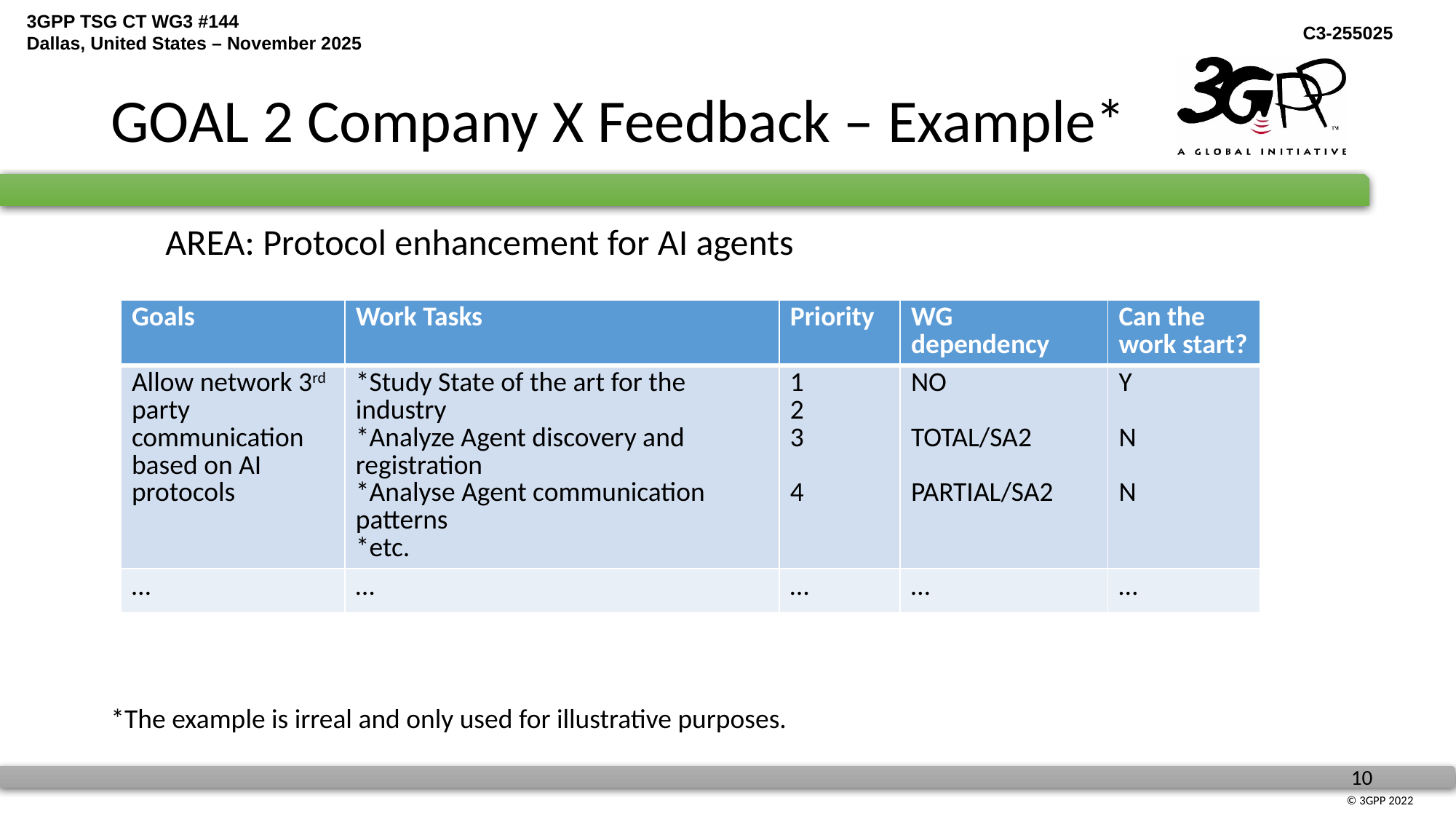

# GOAL 2 Company X Feedback – Example*
AREA: Protocol enhancement for AI agents

*The example is irreal and only used for illustrative purposes.
| Goals | Work Tasks | Priority | WG dependency | Can the work start? |
| --- | --- | --- | --- | --- |
| Allow network 3rd party communication based on AI protocols | \*Study State of the art for the industry \*Analyze Agent discovery and registration \*Analyse Agent communication patterns \*etc. | 1 2 3 4 | NO TOTAL/SA2 PARTIAL/SA2 | Y N N |
| … | … | … | … | … |